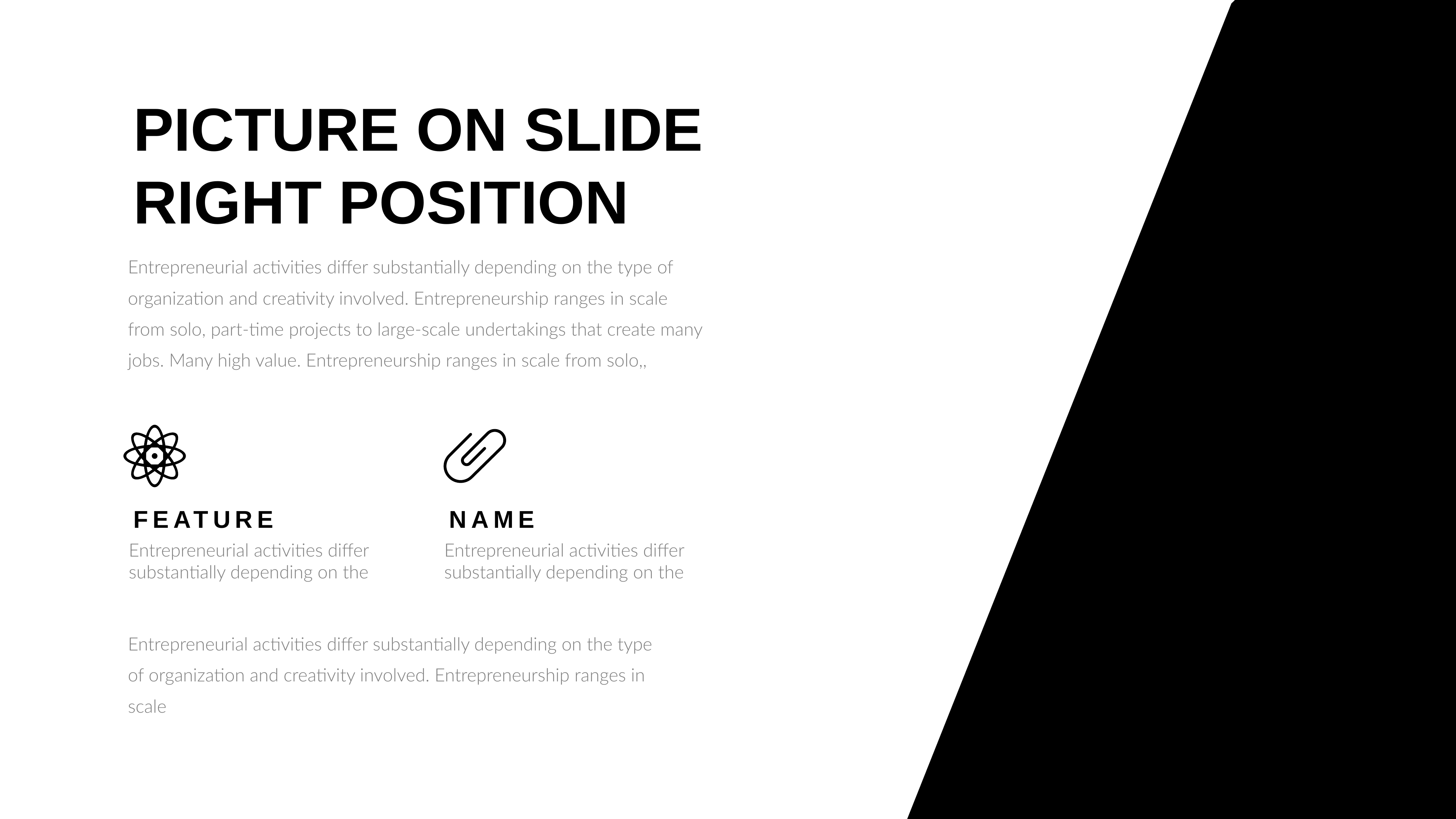

PICTURE ON SLIDE
RIGHT POSITION
Entrepreneurial activities differ substantially depending on the type of organization and creativity involved. Entrepreneurship ranges in scale from solo, part-time projects to large-scale undertakings that create many jobs. Many high value. Entrepreneurship ranges in scale from solo,,

FEATURE
NAME
Entrepreneurial activities differ substantially depending on the
Entrepreneurial activities differ substantially depending on the
Entrepreneurial activities differ substantially depending on the type of organization and creativity involved. Entrepreneurship ranges in scale